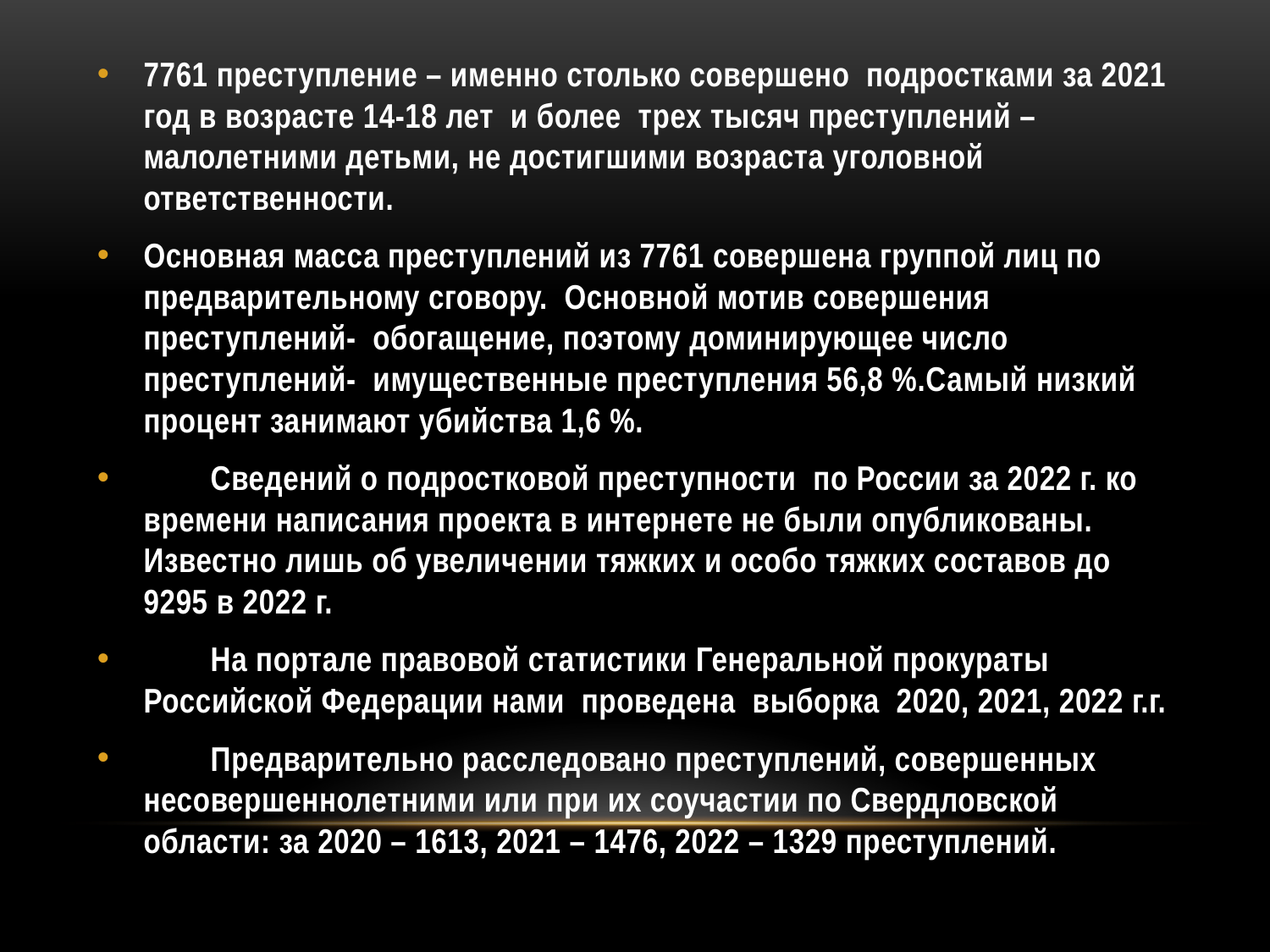

7761 преступление – именно столько совершено  подростками за 2021 год в возрасте 14-18 лет  и более  трех тысяч преступлений – малолетними детьми, не достигшими возраста уголовной ответственности.
Основная масса преступлений из 7761 совершена группой лиц по предварительному сговору.  Основной мотив совершения преступлений-  обогащение, поэтому доминирующее число преступлений-  имущественные преступления 56,8 %.Самый низкий процент занимают убийства 1,6 %.
        Сведений о подростковой преступности  по России за 2022 г. ко времени написания проекта в интернете не были опубликованы. Известно лишь об увеличении тяжких и особо тяжких составов до 9295 в 2022 г.
        На портале правовой статистики Генеральной прокураты Российской Федерации нами  проведена  выборка  2020, 2021, 2022 г.г.
        Предварительно расследовано преступлений, совершенных несовершеннолетними или при их соучастии по Свердловской области: за 2020 – 1613, 2021 – 1476, 2022 – 1329 преступлений.